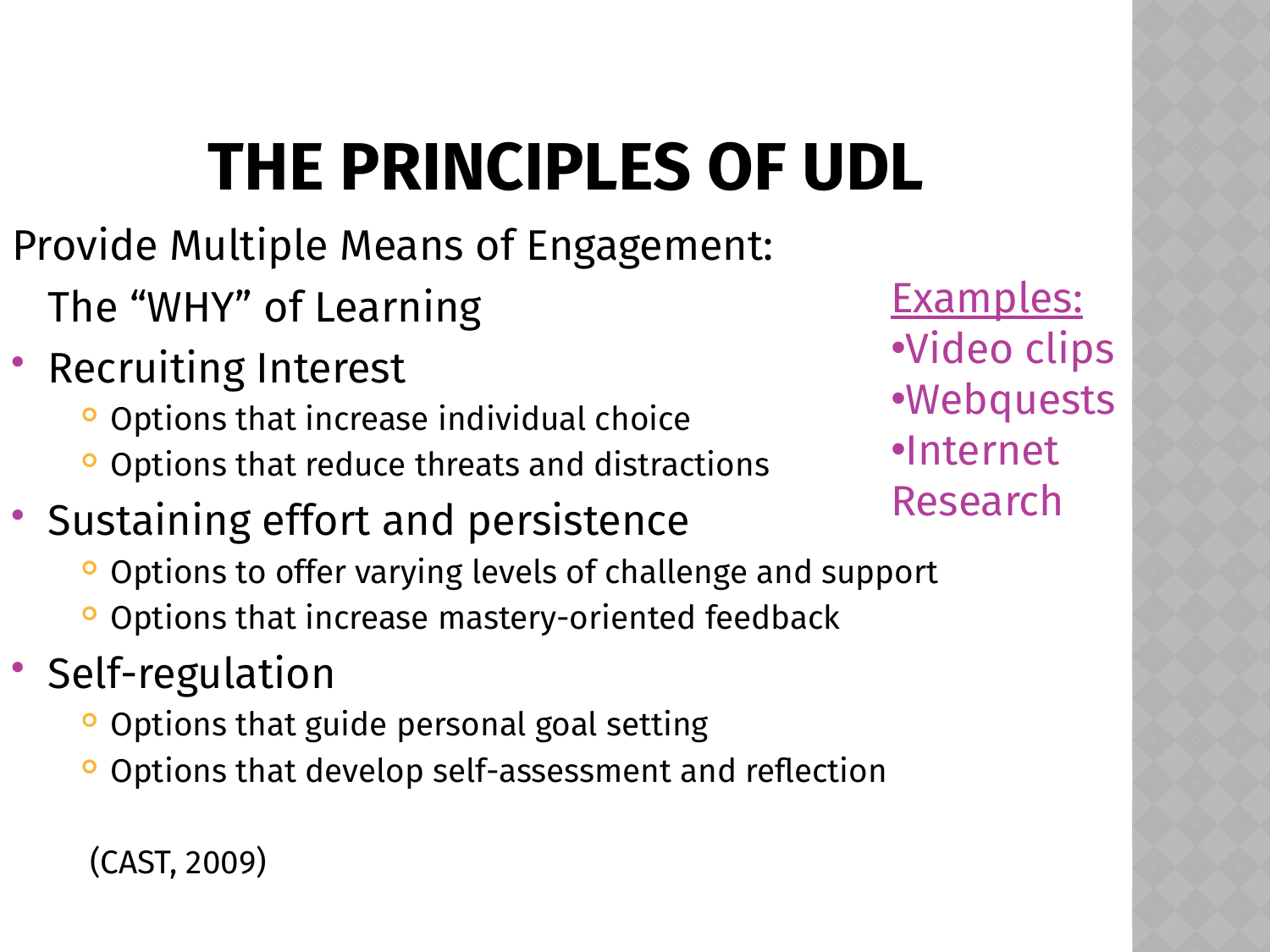

# The Principles of UDL
Provide Multiple Means of Engagement:
		The “WHY” of Learning
Recruiting Interest
Options that increase individual choice
Options that reduce threats and distractions
Sustaining effort and persistence
Options to offer varying levels of challenge and support
Options that increase mastery-oriented feedback
Self-regulation
Options that guide personal goal setting
Options that develop self-assessment and reflection

 (CAST, 2009)

Examples:
Video clips
Webquests
Internet   Research